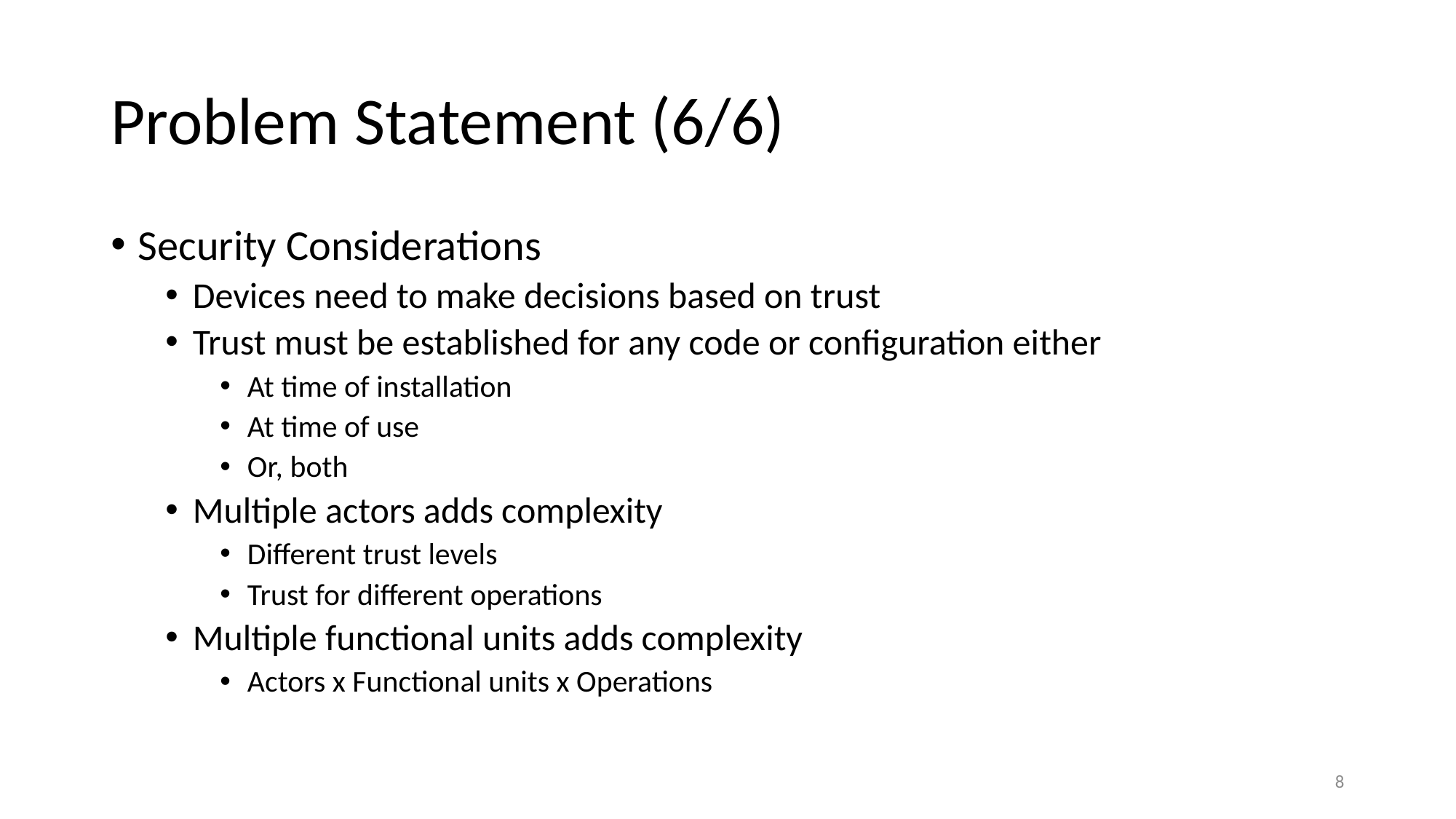

# Problem Statement (6/6)
Security Considerations
Devices need to make decisions based on trust
Trust must be established for any code or configuration either
At time of installation
At time of use
Or, both
Multiple actors adds complexity
Different trust levels
Trust for different operations
Multiple functional units adds complexity
Actors x Functional units x Operations

8